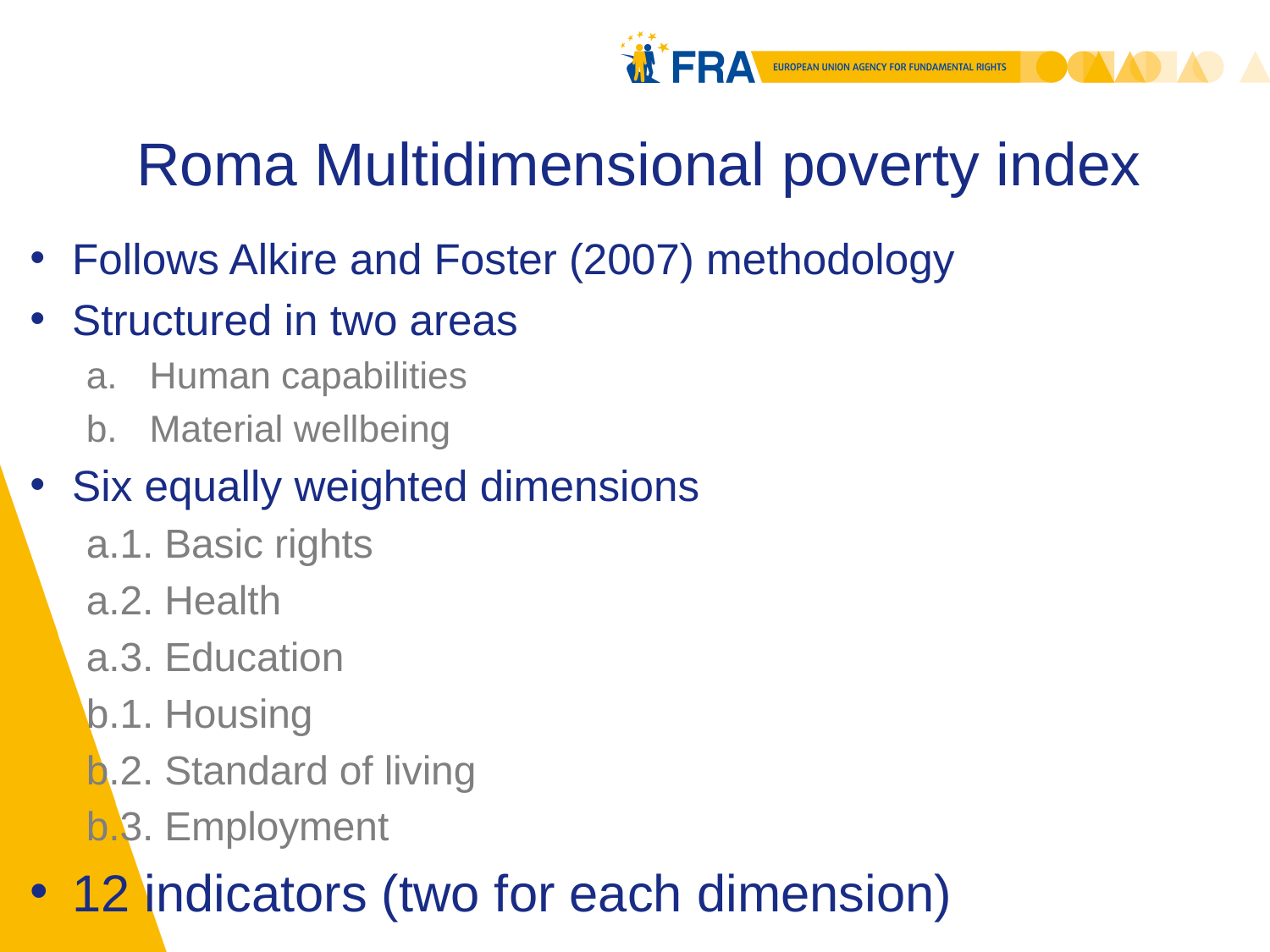

# Roma Multidimensional poverty index
Follows Alkire and Foster (2007) methodology
Structured in two areas
Human capabilities
Material wellbeing
Six equally weighted dimensions
a.1. Basic rights
a.2. Health
a.3. Education
b.1. Housing
b.2. Standard of living
b.3. Employment
12 indicators (two for each dimension)

22